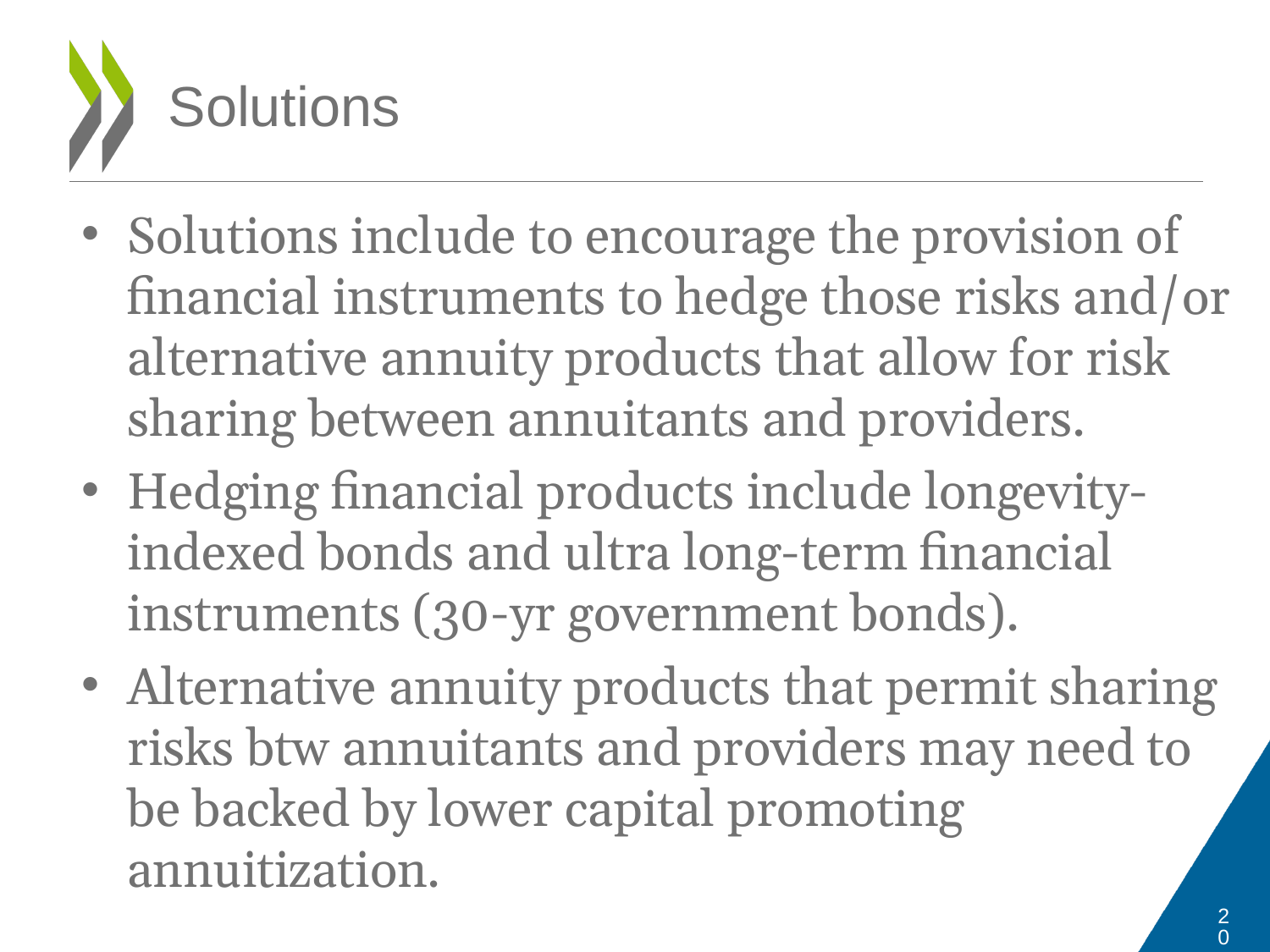

# Solutions
Solutions include to encourage the provision of financial instruments to hedge those risks and/or alternative annuity products that allow for risk sharing between annuitants and providers.
Hedging financial products include longevity-indexed bonds and ultra long-term financial instruments (30-yr government bonds).
Alternative annuity products that permit sharing risks btw annuitants and providers may need to be backed by lower capital promoting annuitization.

20